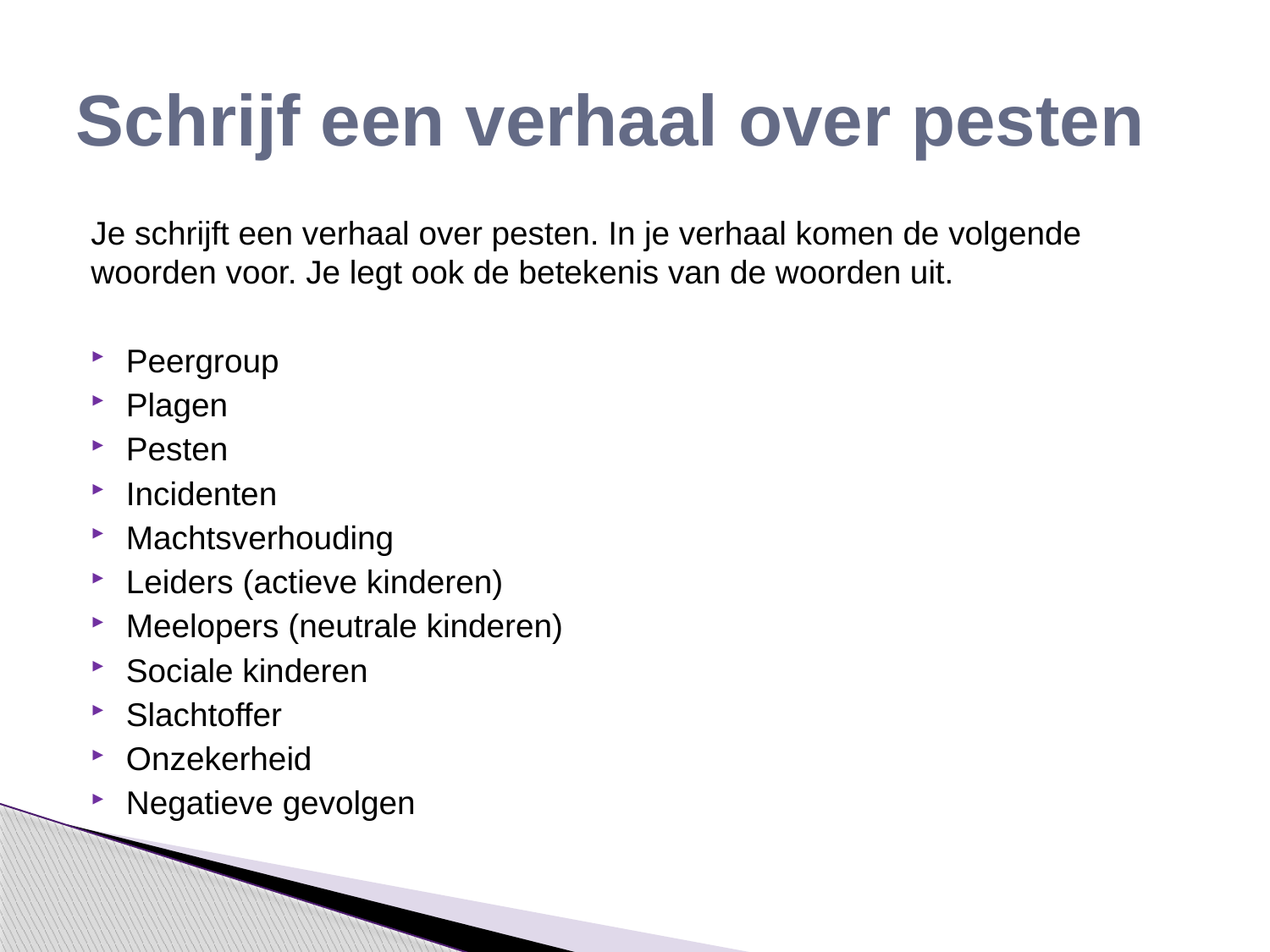

# Schrijf een verhaal over pesten
Je schrijft een verhaal over pesten. In je verhaal komen de volgende woorden voor. Je legt ook de betekenis van de woorden uit.

Peergroup
Plagen
Pesten
Incidenten
Machtsverhouding
Leiders (actieve kinderen)
Meelopers (neutrale kinderen)
Sociale kinderen
Slachtoffer
Onzekerheid
Negatieve gevolgen